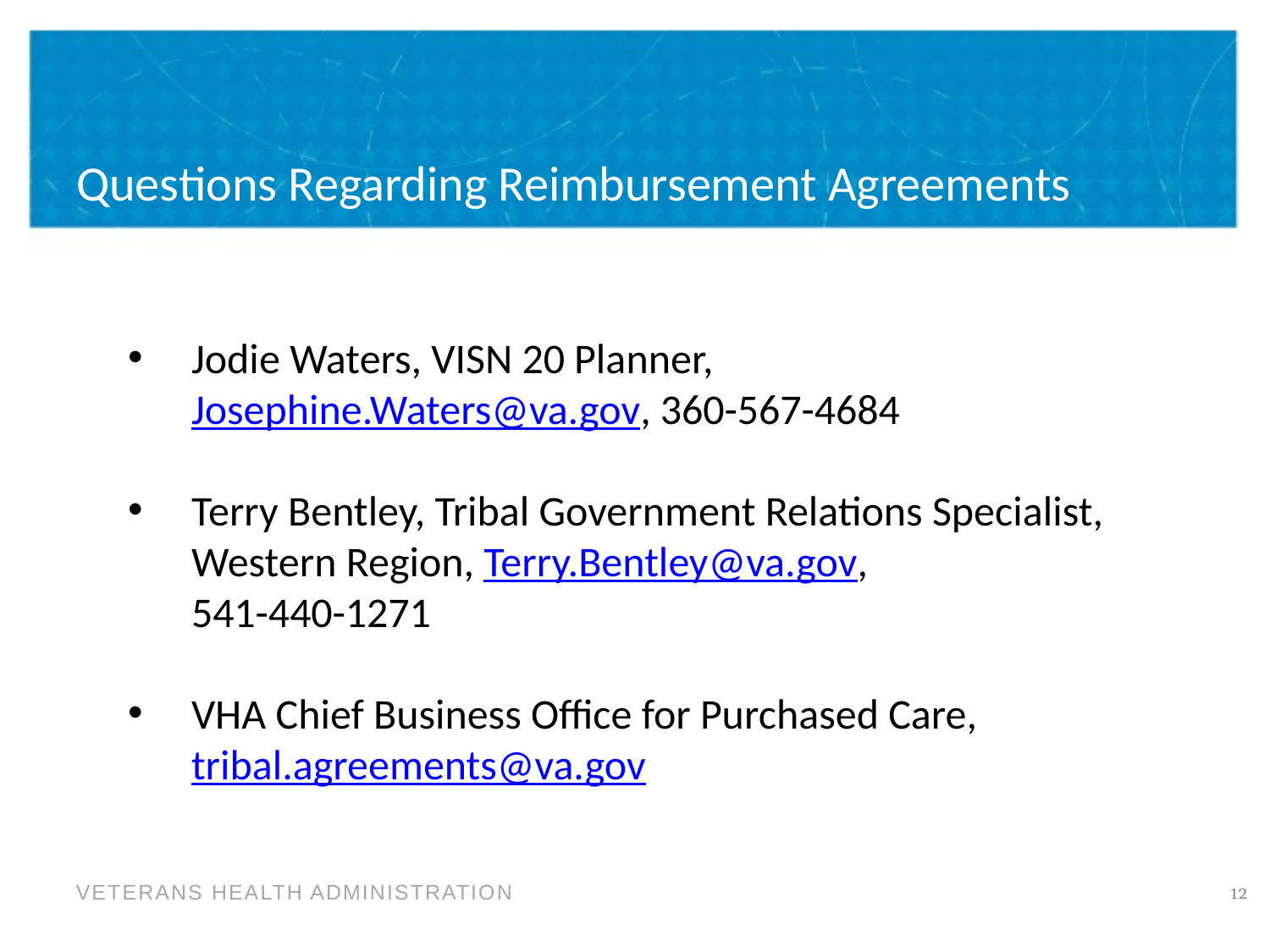

# Questions Regarding Reimbursement Agreements

Jodie Waters, VISN 20 Planner, Josephine.Waters@va.gov, 360-567-4684

Terry Bentley, Tribal Government Relations Specialist, Western Region, Terry.Bentley@va.gov,                    541-440-1271

VHA Chief Business Office for Purchased Care, tribal.agreements@va.gov
12